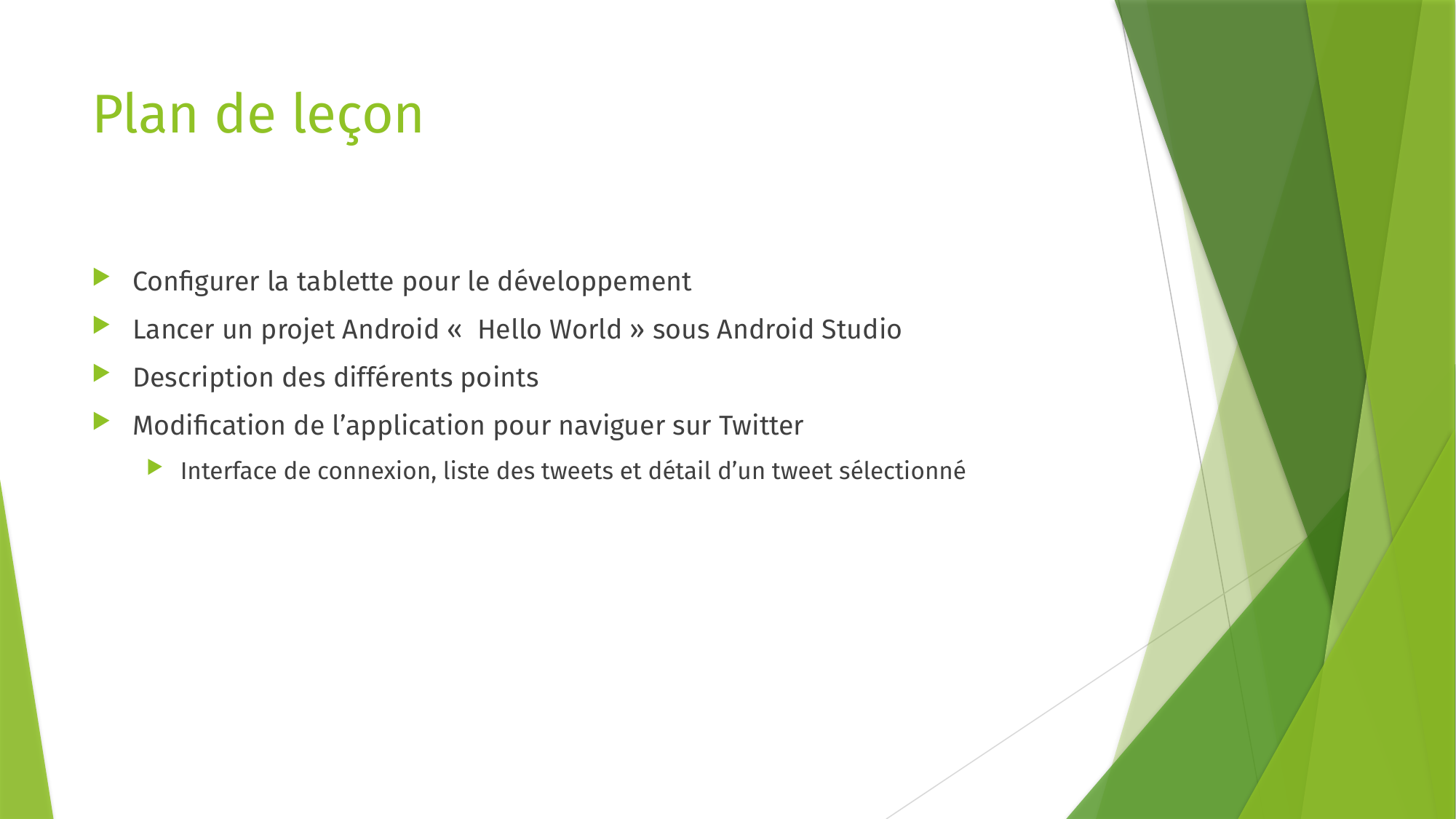

# Plan de leçon
Configurer la tablette pour le développement
Lancer un projet Android «  Hello World » sous Android Studio
Description des différents points
Modification de l’application pour naviguer sur Twitter
Interface de connexion, liste des tweets et détail d’un tweet sélectionné